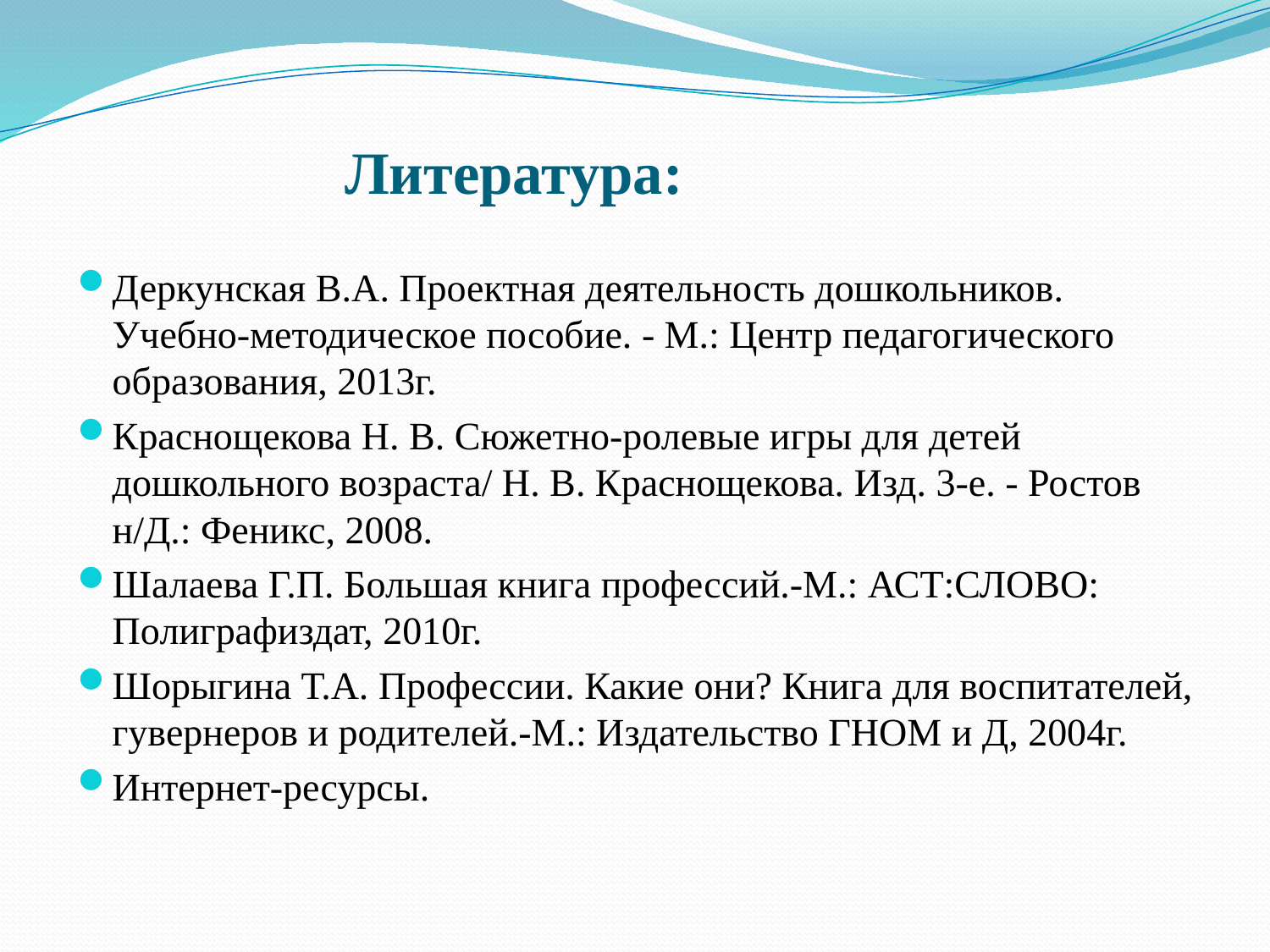

# Литература:
Деркунская В.А. Проектная деятельность дошкольников. Учебно-методическое пособие. - М.: Центр педагогического образования, 2013г.
Краснощекова Н. В. Сюжетно-ролевые игры для детей дошкольного возраста/ Н. В. Краснощекова. Изд. 3-е. - Ростов н/Д.: Феникс, 2008.
Шалаева Г.П. Большая книга профессий.-М.: АСТ:СЛОВО: Полиграфиздат, 2010г.
Шорыгина Т.А. Профессии. Какие они? Книга для воспитателей, гувернеров и родителей.-М.: Издательство ГНОМ и Д, 2004г.
Интернет-ресурсы.